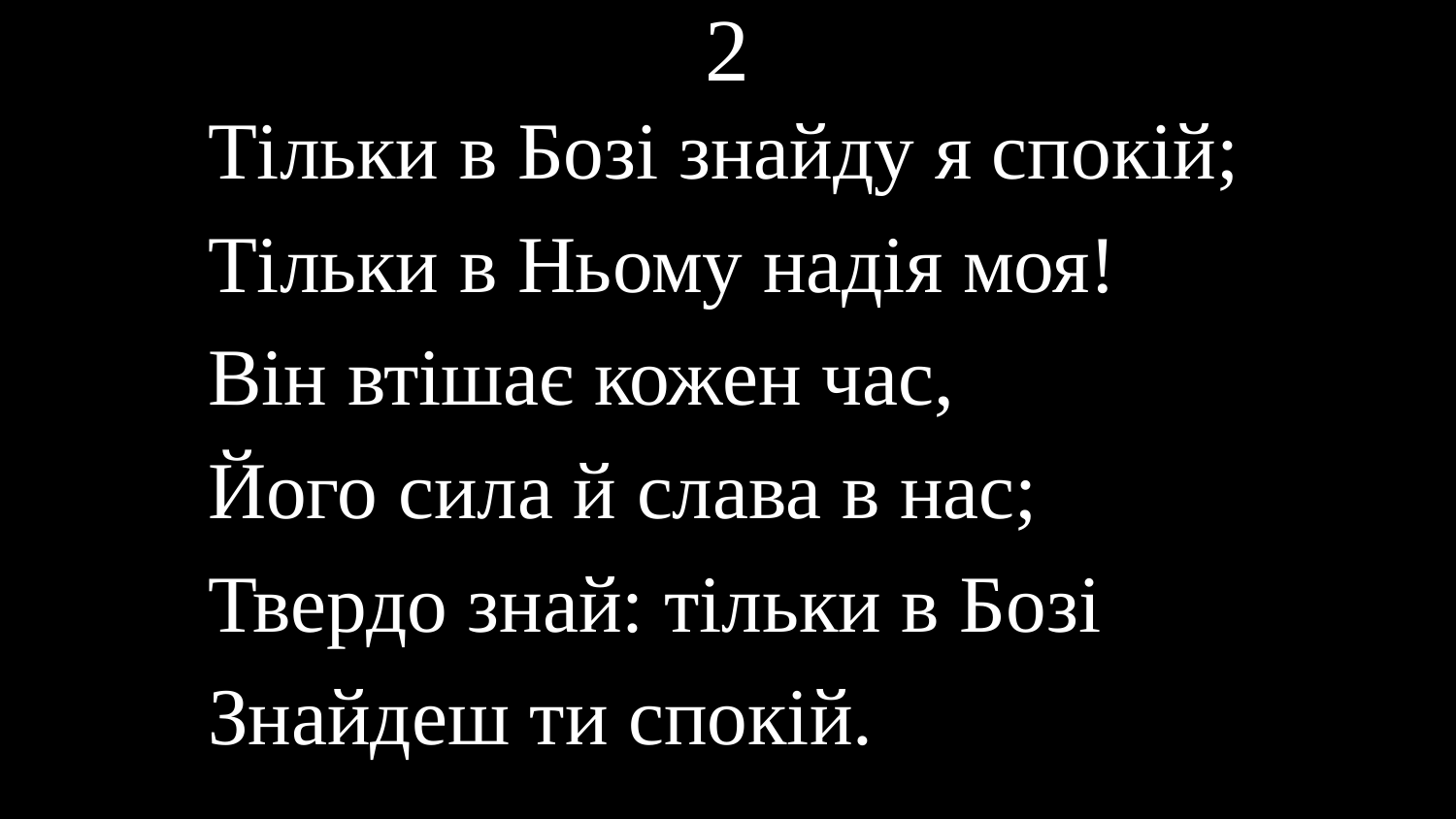

# 2
Тільки в Бозі знайду я спокій;
Тільки в Ньому надія моя!
Він втішає кожен час,
Його сила й слава в нас;
Твердо знай: тільки в Бозі
Знайдеш ти спокій.